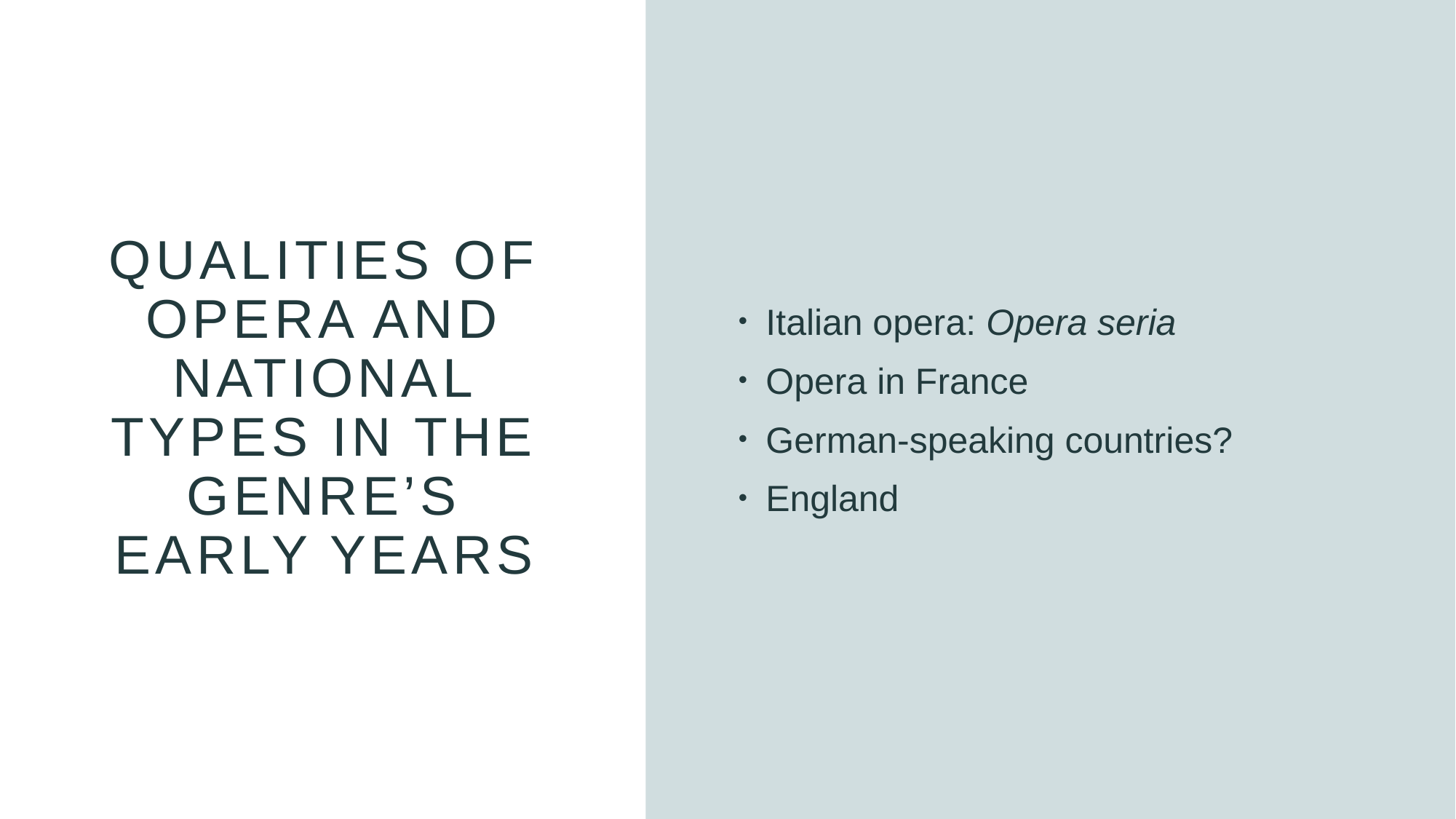

# Qualities of opera and national types in the genre’s early years
Italian opera: Opera seria
Opera in France
German-speaking countries?
England